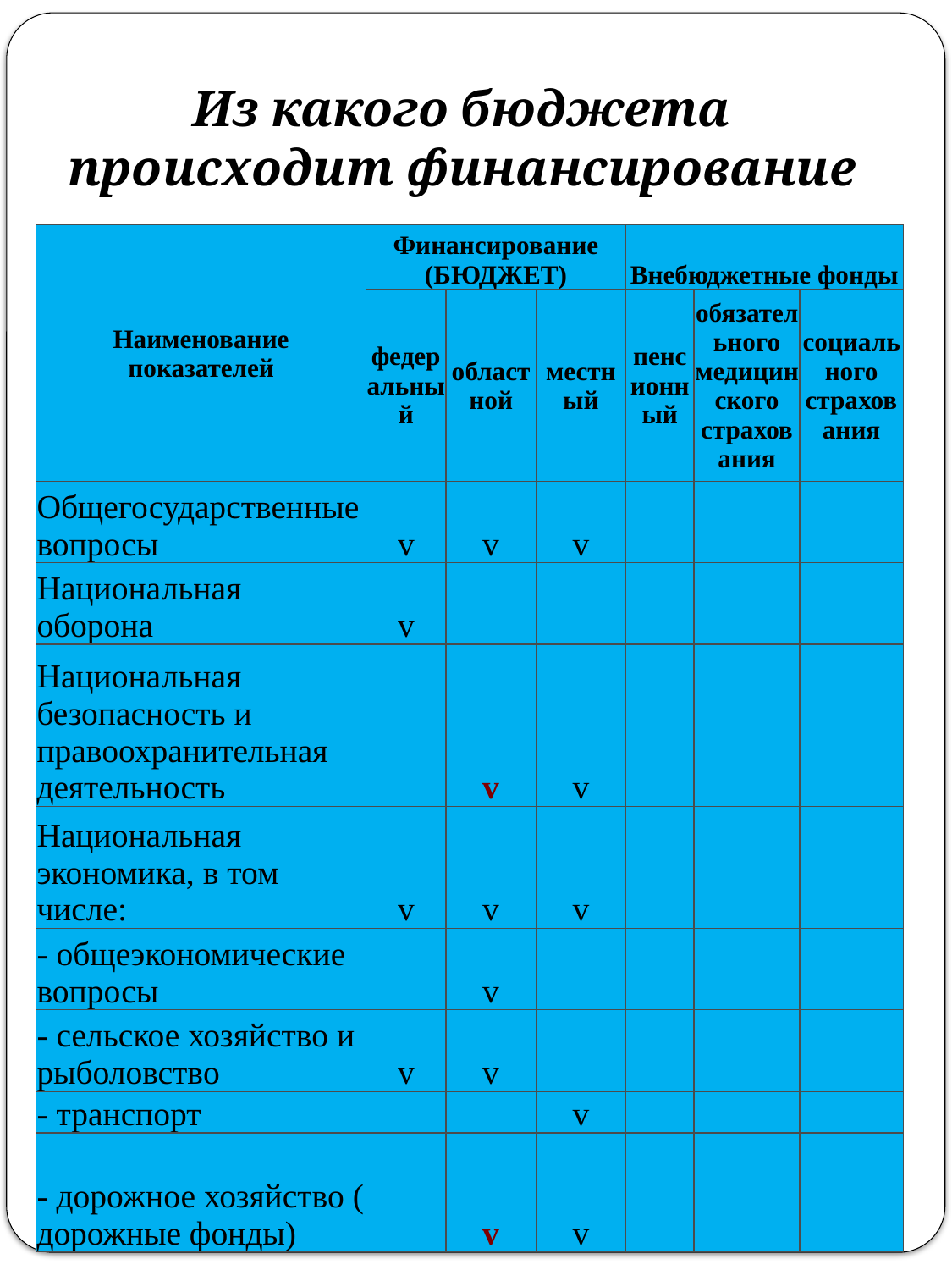

# Из какого бюджета происходит финансирование
| Наименование показателей | Финансирование (БЮДЖЕТ) |  |  | Внебюджетные фонды |  |  |
| --- | --- | --- | --- | --- | --- | --- |
|  | федеральный | областной | местный | пенсионный | обязательного медицинского страхования | социального страхования |
| Общегосударственные вопросы | v | v | v |  |  |  |
| Национальная оборона | v |  |  |  |  |  |
| Национальная безопасность и правоохранительная деятельность |  | v | v |  |  |  |
| Национальная экономика, в том числе: | v | v | v |  |  |  |
| - общеэкономические вопросы |  | v |  |  |  |  |
| - сельское хозяйство и рыболовство | v | v |  |  |  |  |
| - транспорт |  |  | v |  |  |  |
| - дорожное хозяйство ( дорожные фонды) |  | v | v |  |  |  |